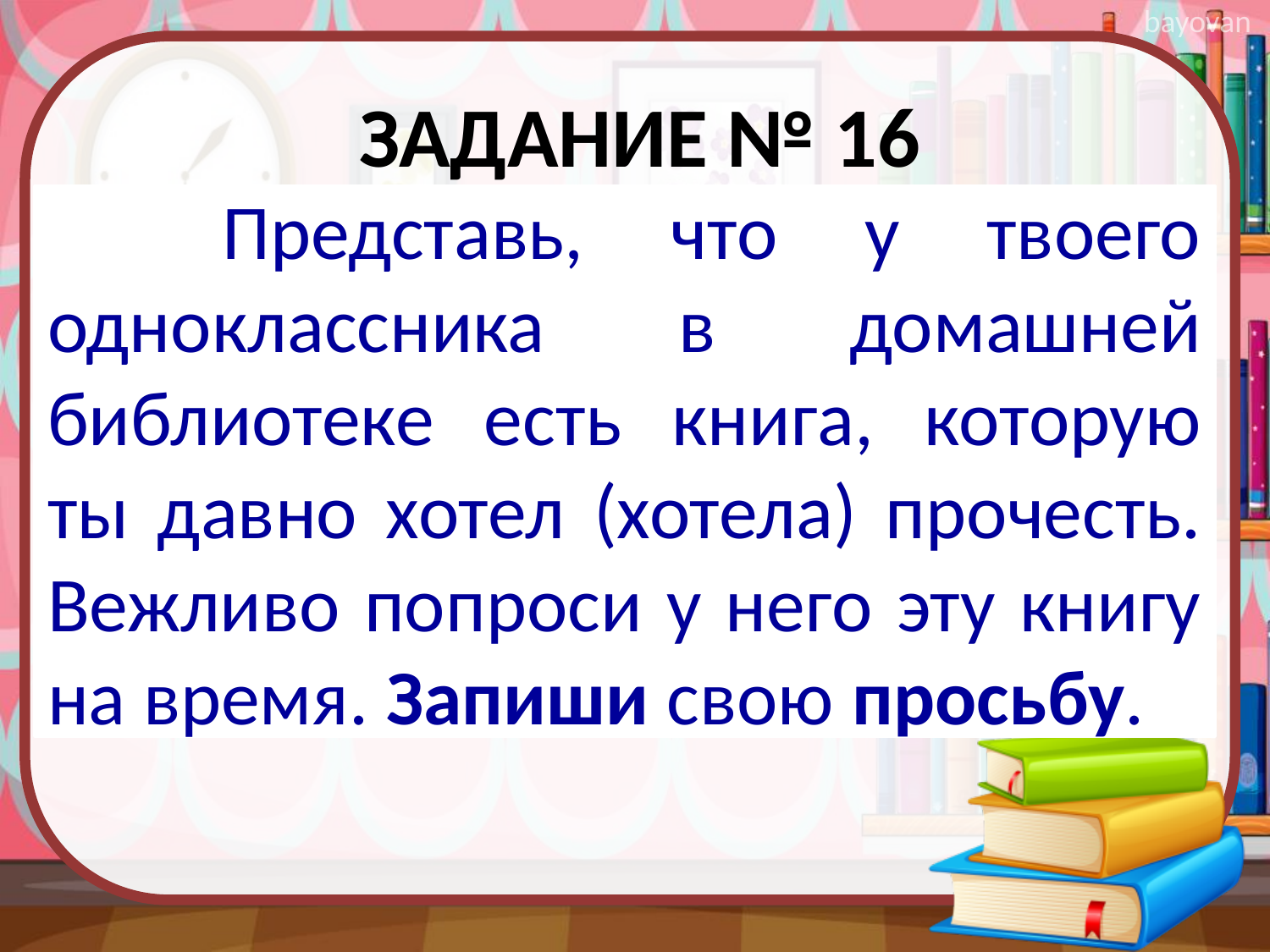

# Задание № 16
      Представь,   что   у   твоего одноклассника   в   домашней библиотеке есть книга, которую ты давно хотел (хотела) прочесть. Вежливо попроси у него эту книгу на время. Запиши свою просьбу.